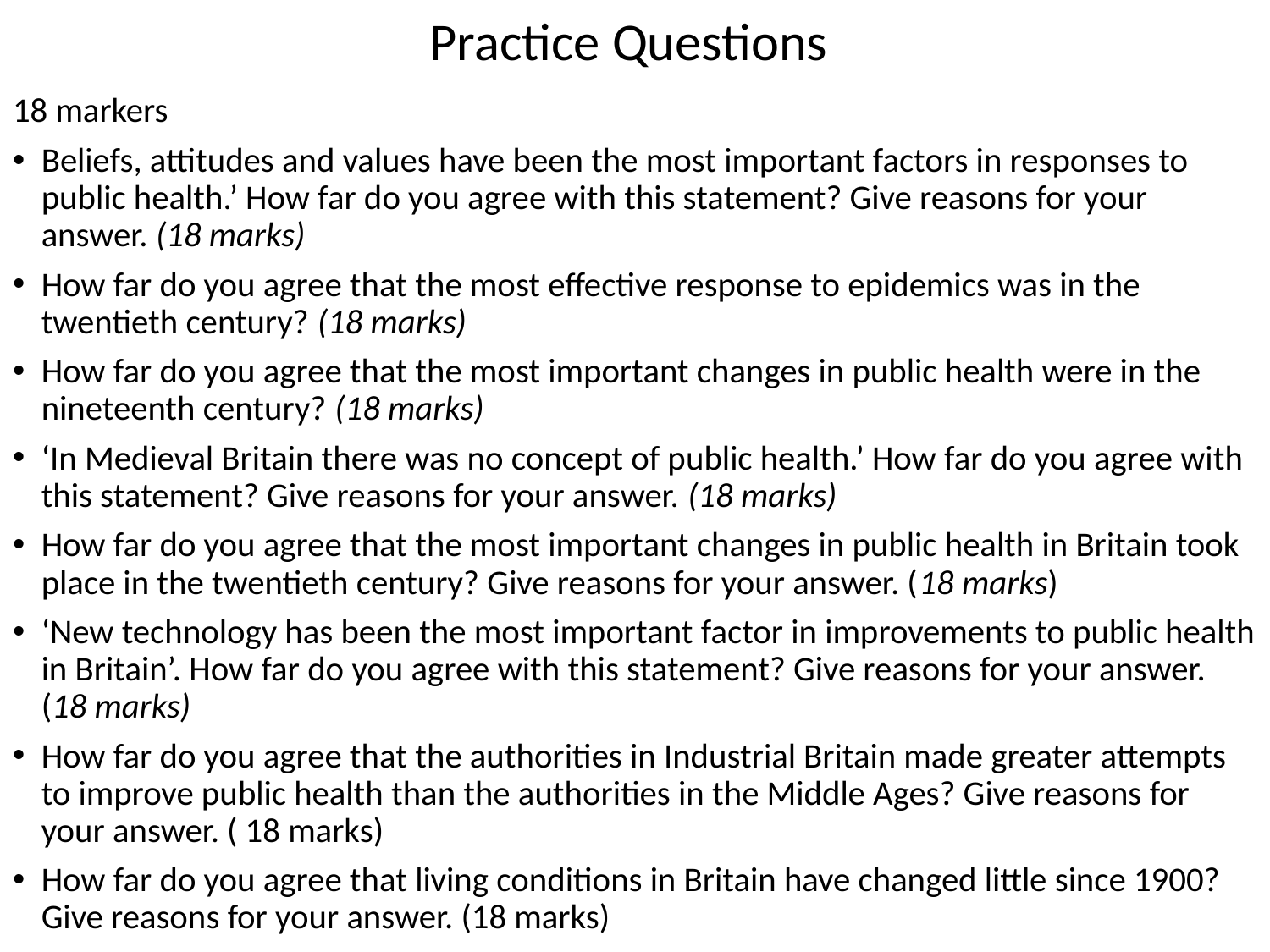

Practice Questions
18 markers
Beliefs, attitudes and values have been the most important factors in responses to public health.’ How far do you agree with this statement? Give reasons for your answer. (18 marks)
How far do you agree that the most effective response to epidemics was in the twentieth century? (18 marks)
How far do you agree that the most important changes in public health were in the nineteenth century? (18 marks)
‘In Medieval Britain there was no concept of public health.’ How far do you agree with this statement? Give reasons for your answer. (18 marks)
How far do you agree that the most important changes in public health in Britain took place in the twentieth century? Give reasons for your answer. (18 marks)
‘New technology has been the most important factor in improvements to public health in Britain’. How far do you agree with this statement? Give reasons for your answer. (18 marks)
How far do you agree that the authorities in Industrial Britain made greater attempts to improve public health than the authorities in the Middle Ages? Give reasons for your answer. ( 18 marks)
How far do you agree that living conditions in Britain have changed little since 1900? Give reasons for your answer. (18 marks)